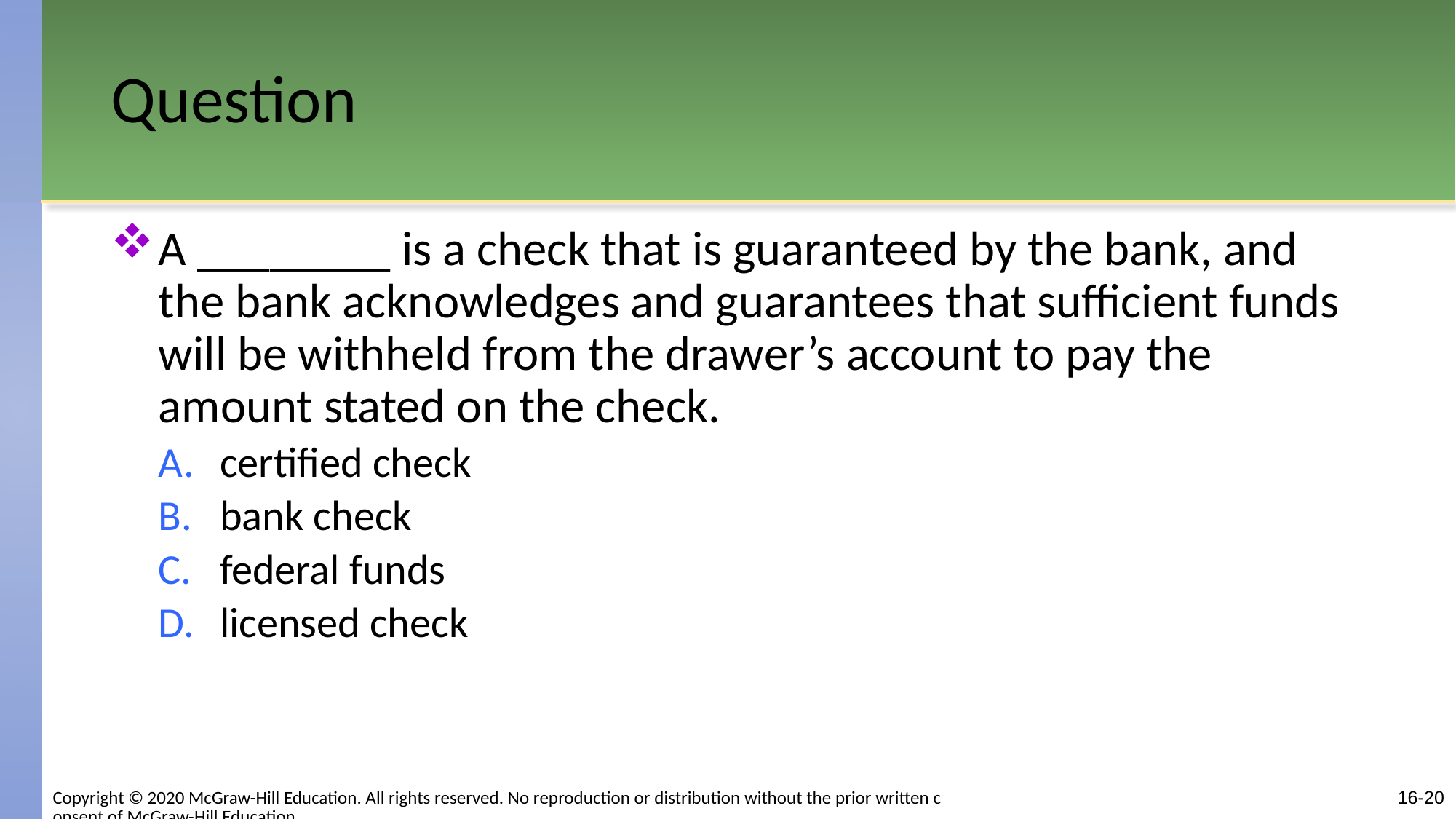

# Question
A ________ is a check that is guaranteed by the bank, and the bank acknowledges and guarantees that sufficient funds will be withheld from the drawer’s account to pay the amount stated on the check.
certified check
bank check
federal funds
licensed check

Copyright © 2020 McGraw-Hill Education. All rights reserved. No reproduction or distribution without the prior written consent of McGraw-Hill Education.
16-20